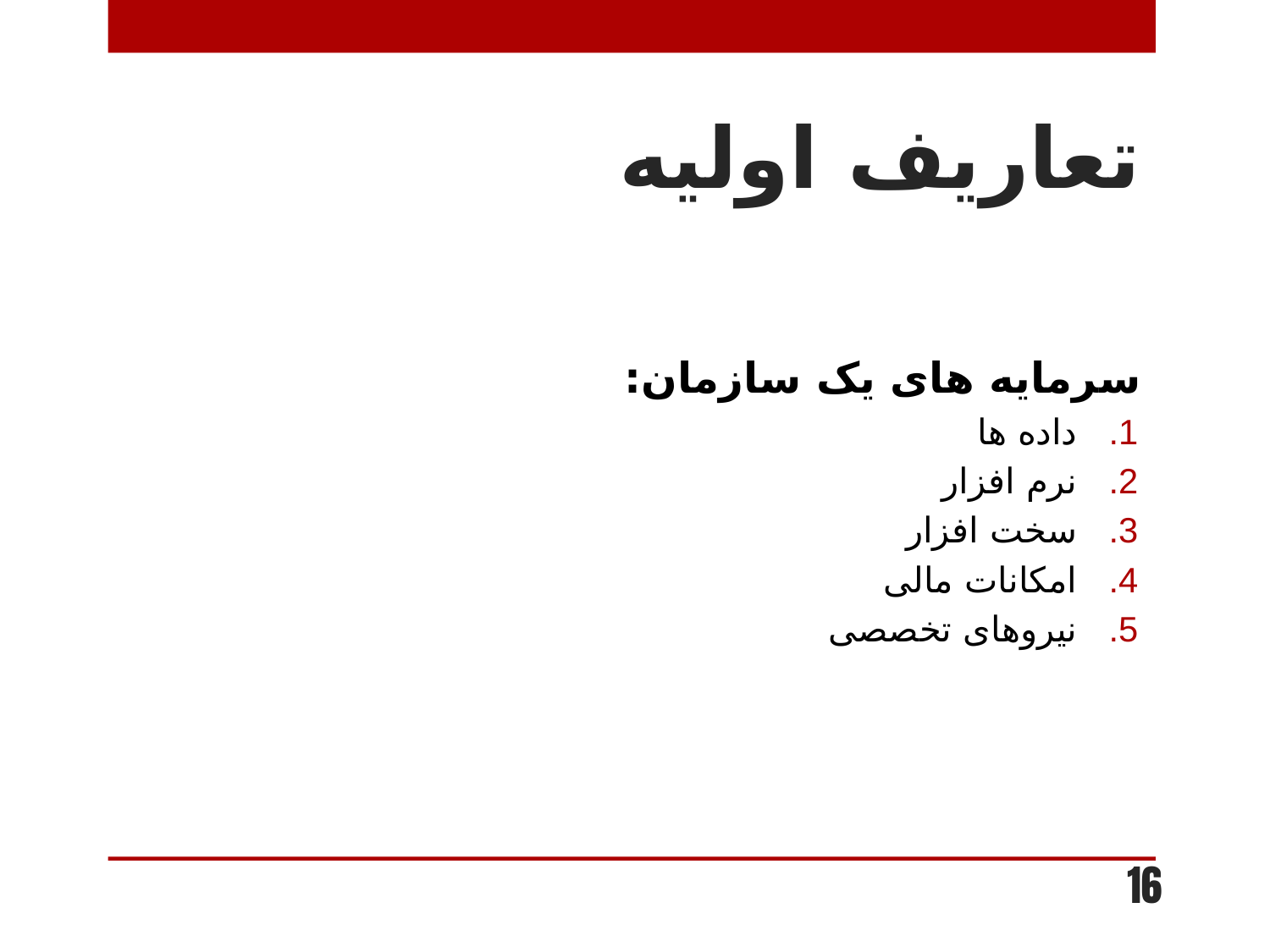

# تعاریف اولیه
سرمایه های یک سازمان:
داده ها
نرم افزار
سخت افزار
امکانات مالی
نیروهای تخصصی

16